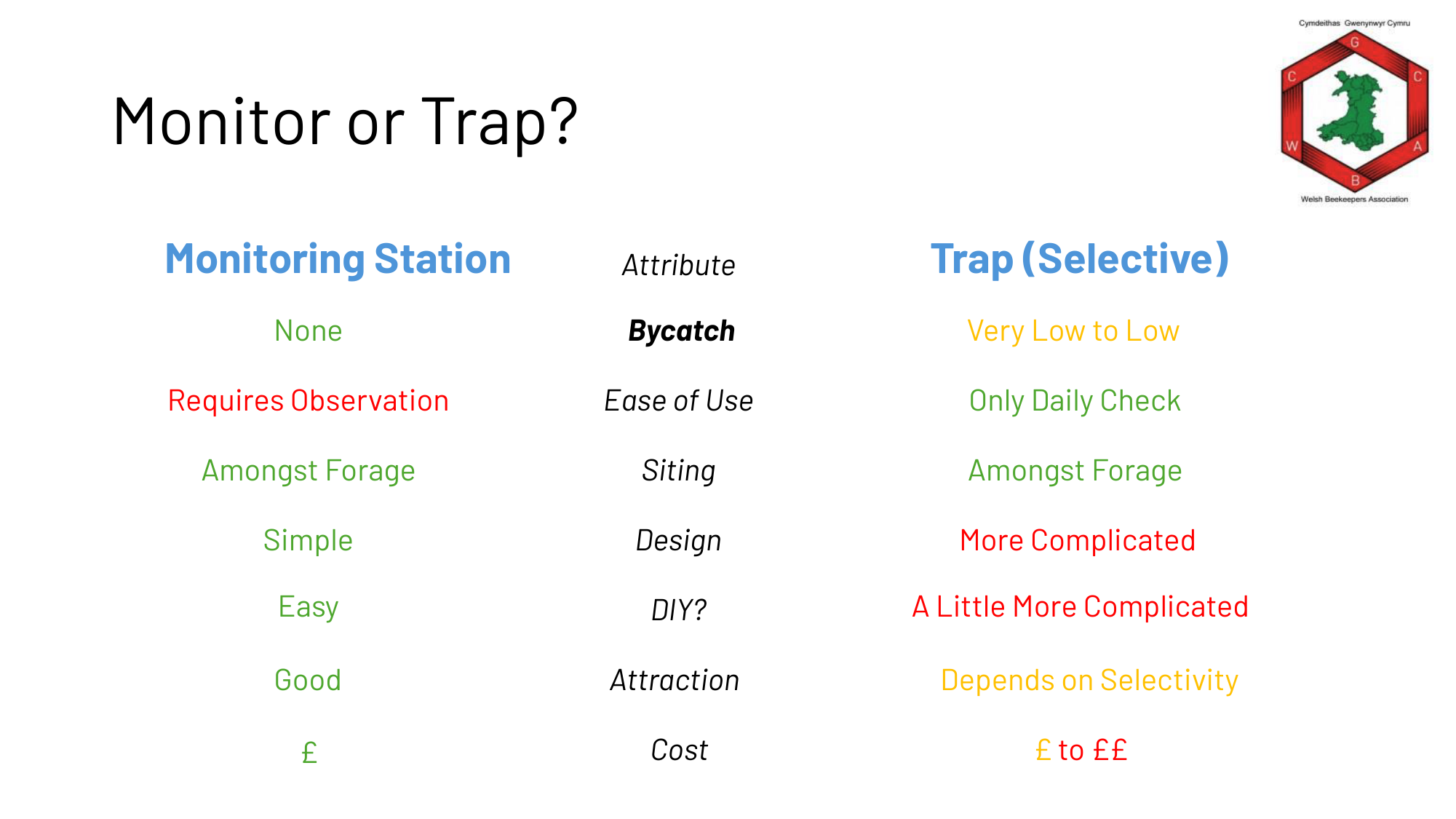

# Monitor or Trap?
Monitoring Station
Trap (Selective)
Attribute
None
Bycatch
Very Low to Low
Requires Observation
Ease of Use
Only Daily Check
Amongst Forage
Siting
Amongst Forage
Simple
More Complicated
Design
Easy
A Little More Complicated
DIY?
Depends on Selectivity
Good
Attraction
Cost
£ to ££
£